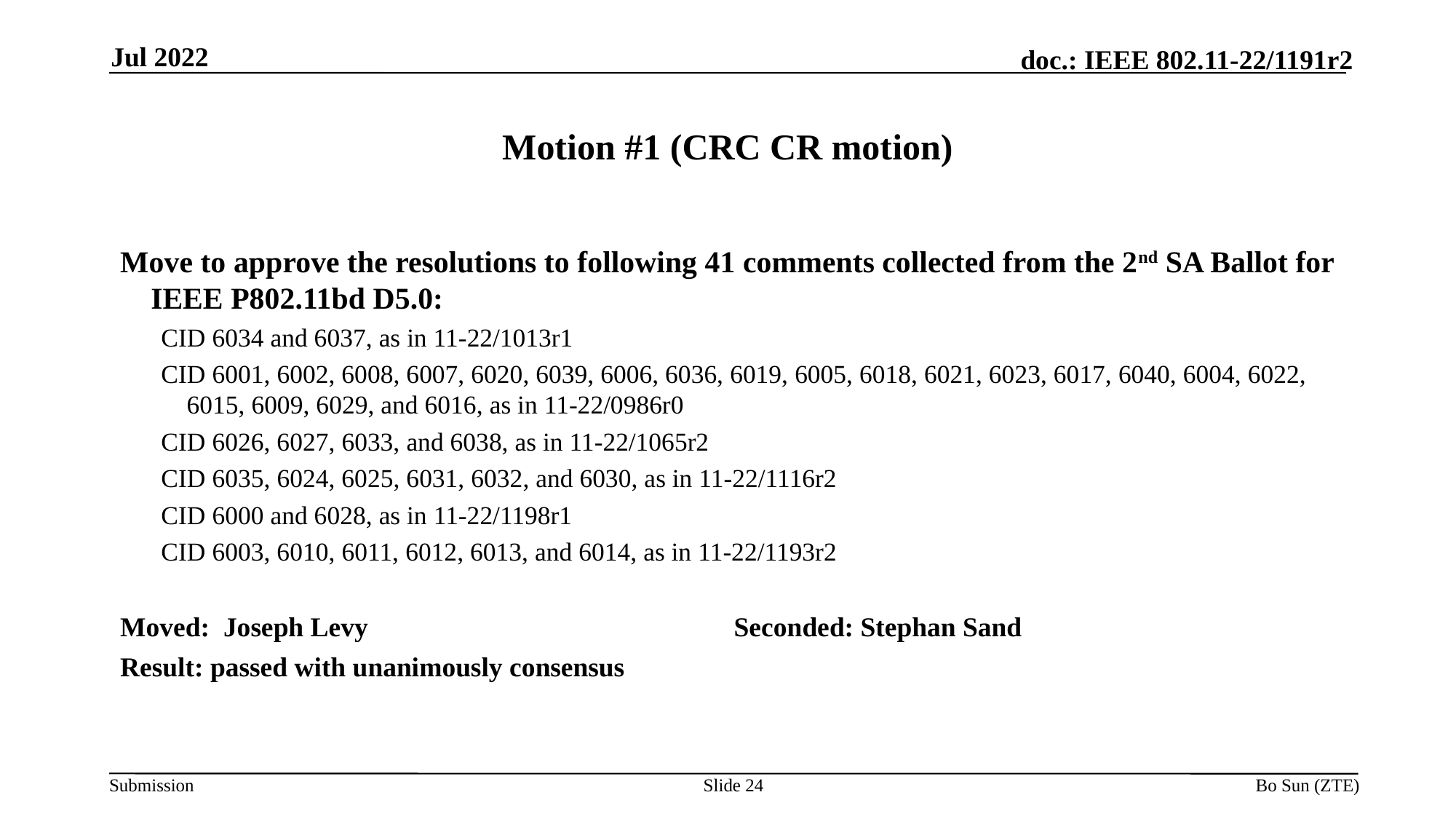

Jul 2022
# Motion #1 (CRC CR motion)
Move to approve the resolutions to following 41 comments collected from the 2nd SA Ballot for IEEE P802.11bd D5.0:
CID 6034 and 6037, as in 11-22/1013r1
CID 6001, 6002, 6008, 6007, 6020, 6039, 6006, 6036, 6019, 6005, 6018, 6021, 6023, 6017, 6040, 6004, 6022, 6015, 6009, 6029, and 6016, as in 11-22/0986r0
CID 6026, 6027, 6033, and 6038, as in 11-22/1065r2
CID 6035, 6024, 6025, 6031, 6032, and 6030, as in 11-22/1116r2
CID 6000 and 6028, as in 11-22/1198r1
CID 6003, 6010, 6011, 6012, 6013, and 6014, as in 11-22/1193r2

Moved:  Joseph Levy                                                     Seconded: Stephan Sand
Result: passed with unanimously consensus

Slide 24
Bo Sun (ZTE)